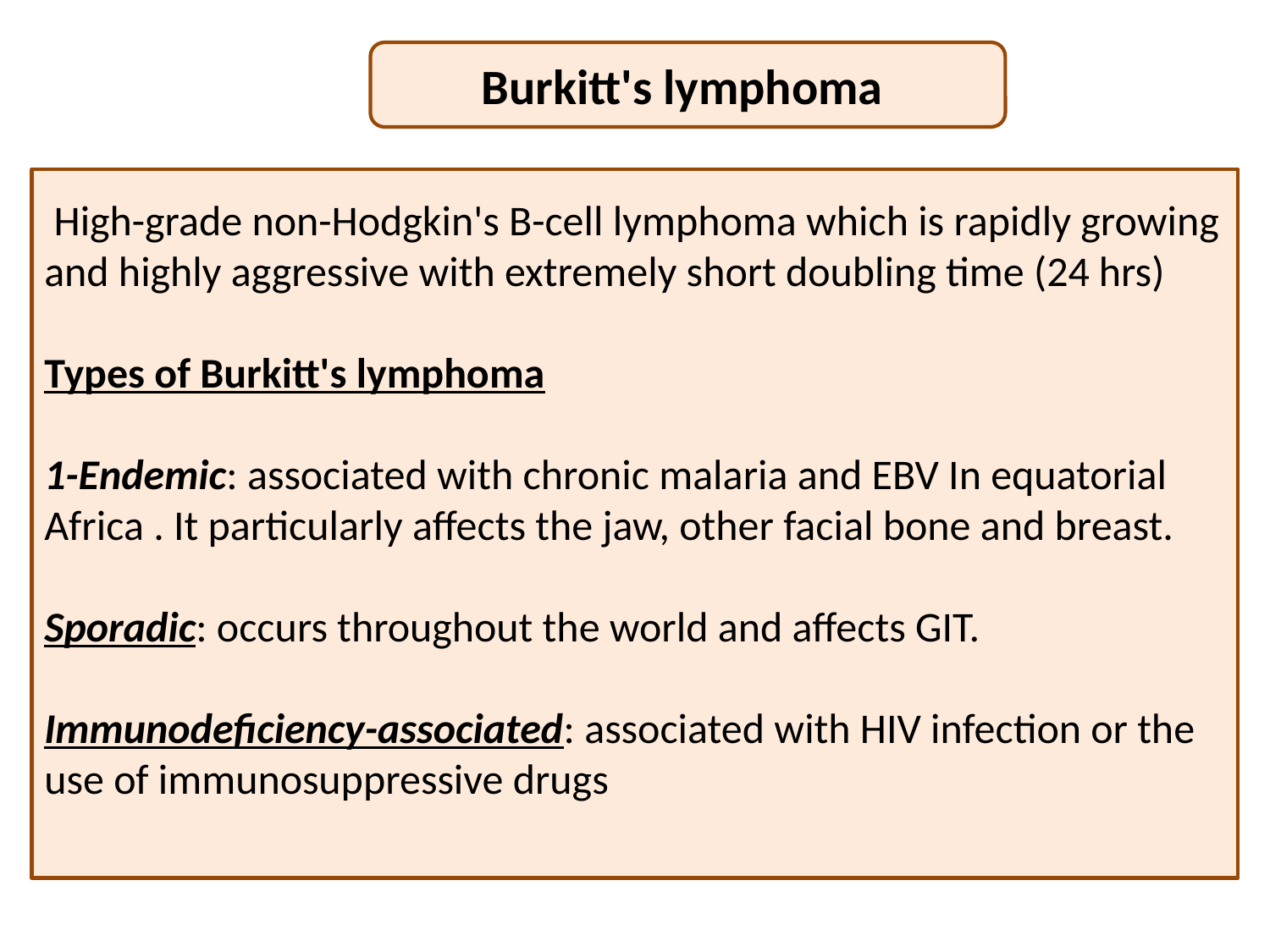

Burkitt's lymphoma
 High-grade non-Hodgkin's B-cell lymphoma which is rapidly growing and highly aggressive with extremely short doubling time (24 hrs)

Types of Burkitt's lymphoma

1-Endemic: associated with chronic malaria and EBV In equatorial Africa . It particularly affects the jaw, other facial bone and breast.

Sporadic: occurs throughout the world and affects GIT.

Immunodeficiency-associated: associated with HIV infection or the use of immunosuppressive drugs